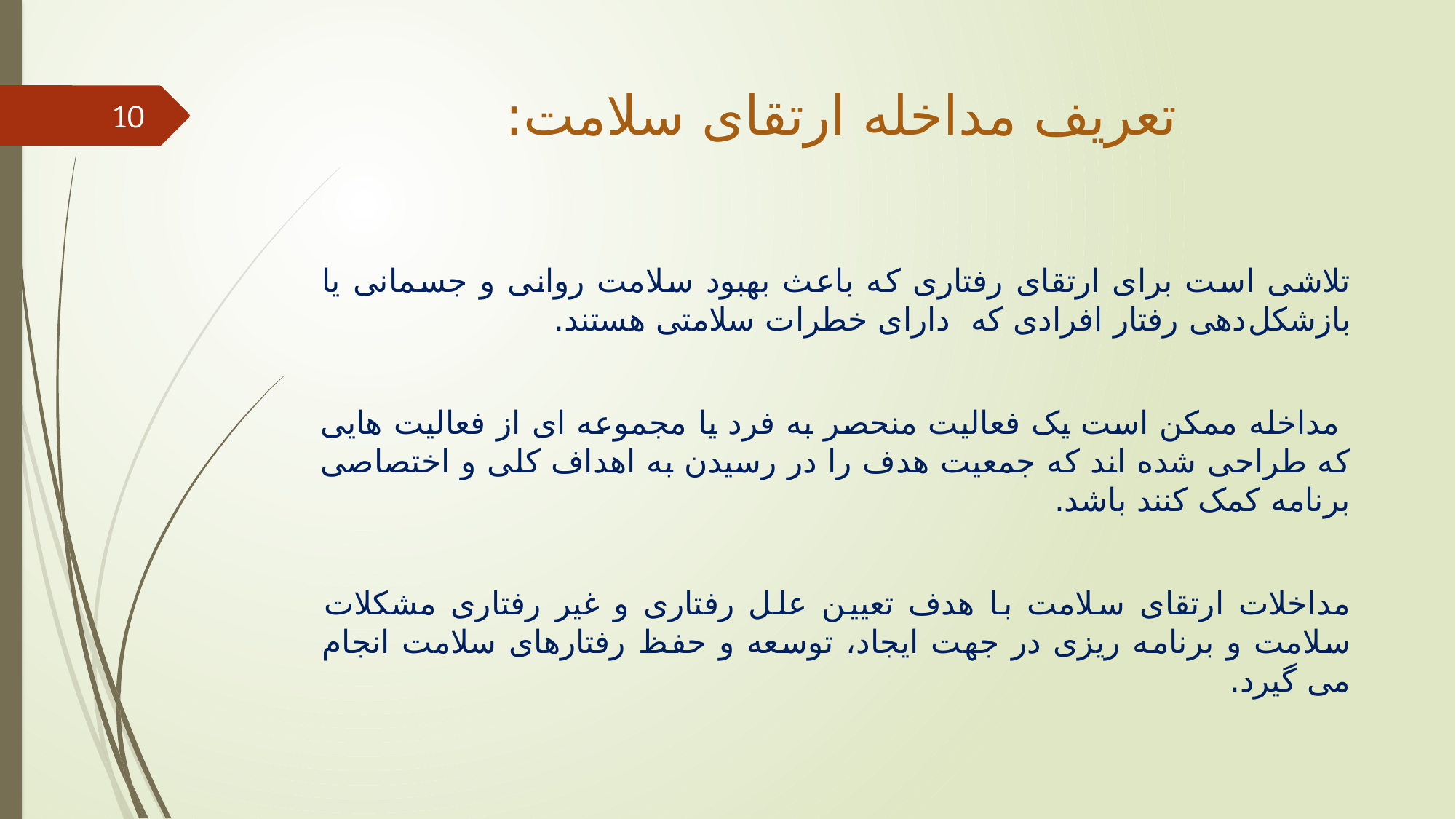

# تعریف مداخله ارتقای سلامت:
10
تلاشی است برای ارتقای رفتاری که باعث بهبود سلامت روانی و جسمانی یا بازشکل‌دهی رفتار افرادی که  دارای خطرات سلامتی هستند.

 مداخله ممکن است یک فعالیت منحصر به فرد یا مجموعه ای از فعالیت هایی که طراحی شده اند که جمعیت هدف را در رسیدن به اهداف کلی و اختصاصی برنامه کمک کنند باشد.

مداخلات ارتقای سلامت با هدف تعیین علل رفتاری و غیر رفتاری مشکلات سلامت و برنامه ریزی در جهت ایجاد، توسعه و حفظ رفتارهای سلامت انجام می گیرد.